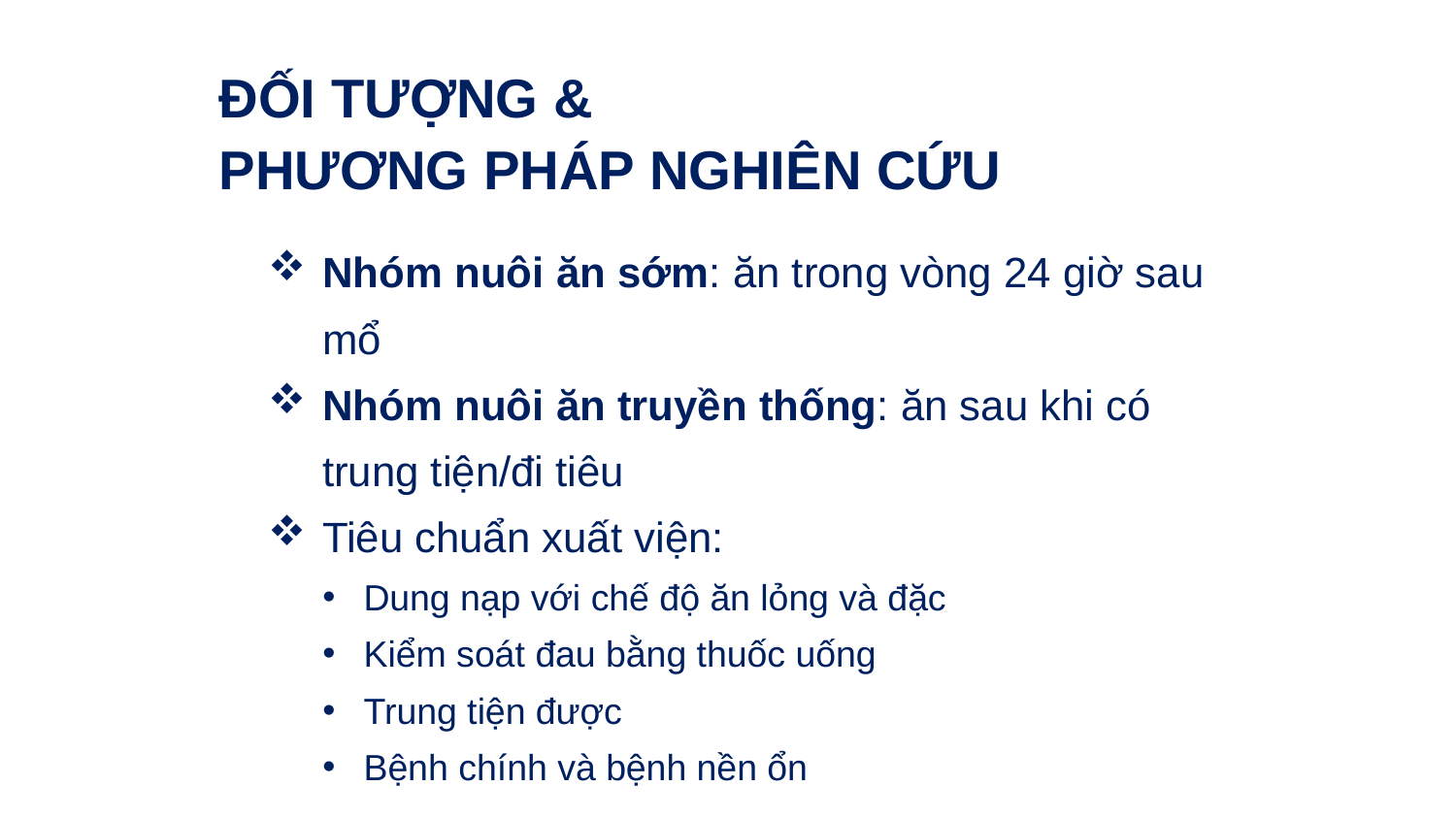

ĐỐI TƯỢNG &
PHƯƠNG PHÁP NGHIÊN CỨU
Nhóm nuôi ăn sớm: ăn trong vòng 24 giờ sau mổ
Nhóm nuôi ăn truyền thống: ăn sau khi có trung tiện/đi tiêu
Tiêu chuẩn xuất viện:
Dung nạp với chế độ ăn lỏng và đặc
Kiểm soát đau bằng thuốc uống
Trung tiện được
Bệnh chính và bệnh nền ổn